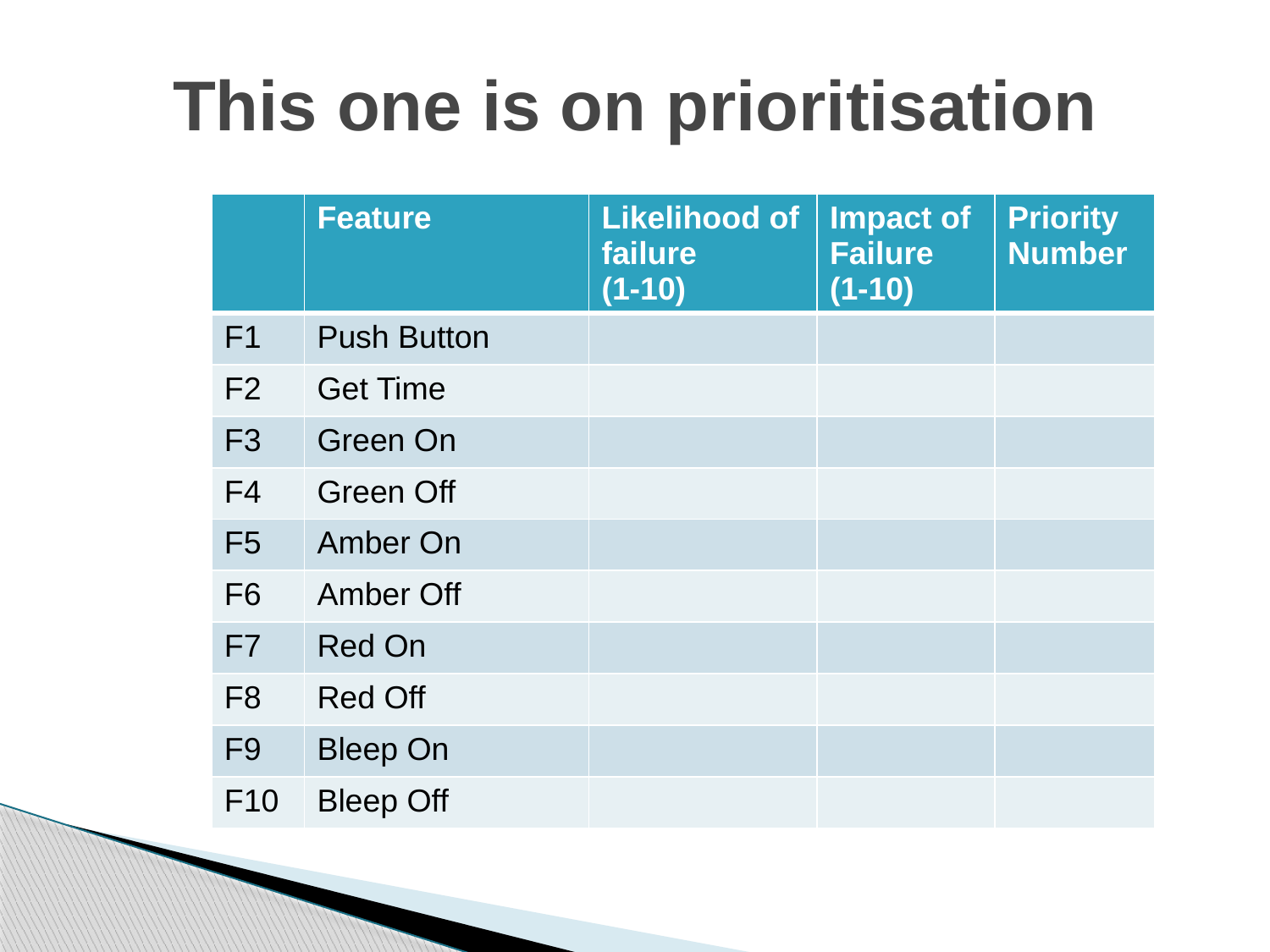

# This one is on prioritisation
|  | Feature | Likelihood of failure (1-10) | Impact of Failure (1-10) | Priority Number |
| --- | --- | --- | --- | --- |
| F1 | Push Button |  |  |  |
| F2 | Get Time |  |  |  |
| F3 | Green On |  |  |  |
| F4 | Green Off |  |  |  |
| F5 | Amber On |  |  |  |
| F6 | Amber Off |  |  |  |
| F7 | Red On |  |  |  |
| F8 | Red Off |  |  |  |
| F9 | Bleep On |  |  |  |
| F10 | Bleep Off |  |  |  |